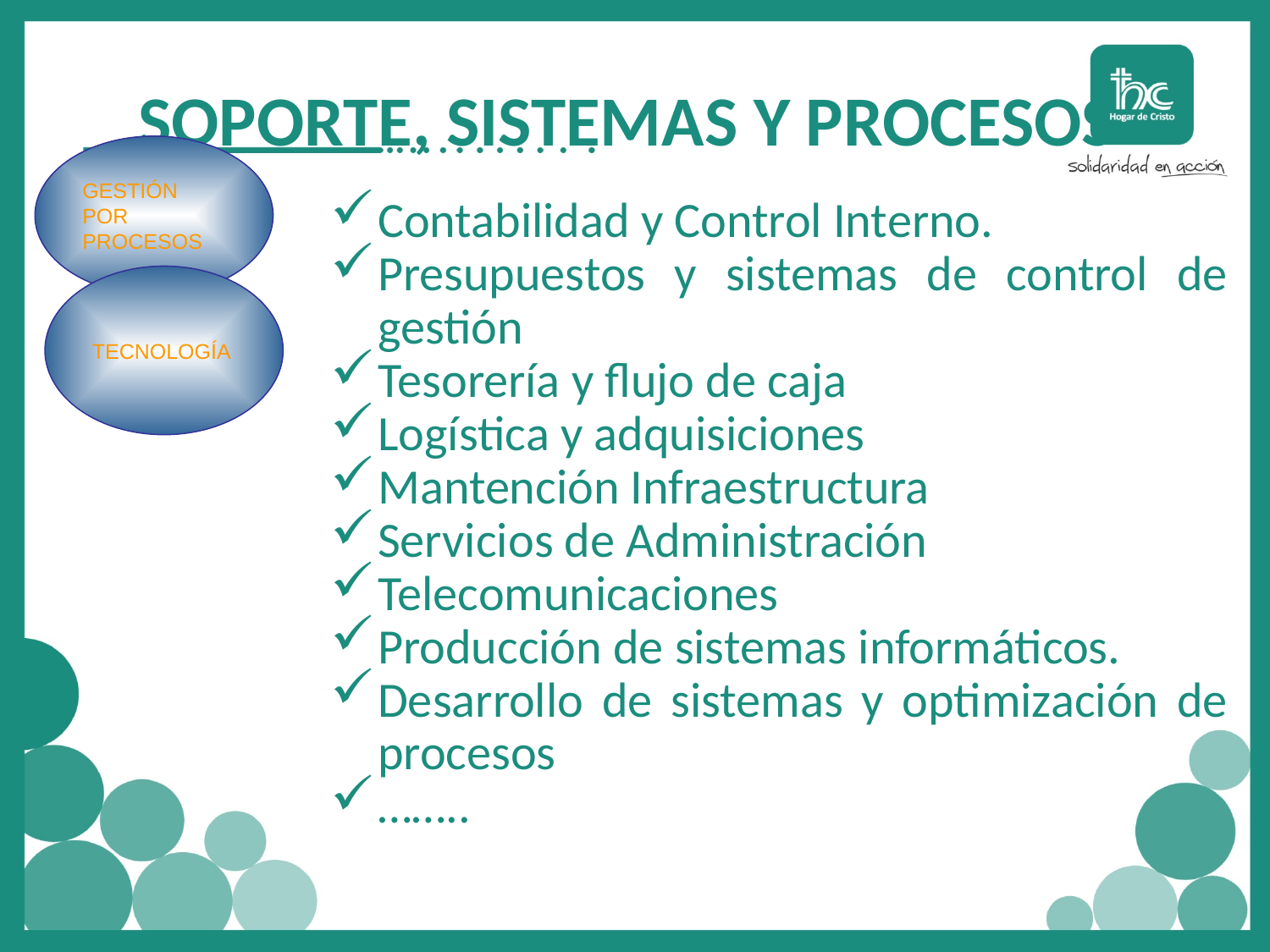

# SOPORTE, SISTEMAS Y PROCESOS
GESTIÓN POR PROCESOS
Contabilidad y Control Interno.
Presupuestos y sistemas de control de gestión
Tesorería y flujo de caja
Logística y adquisiciones
Mantención Infraestructura
Servicios de Administración
Telecomunicaciones
Producción de sistemas informáticos.
Desarrollo de sistemas y optimización de procesos
……..
TECNOLOGÍA